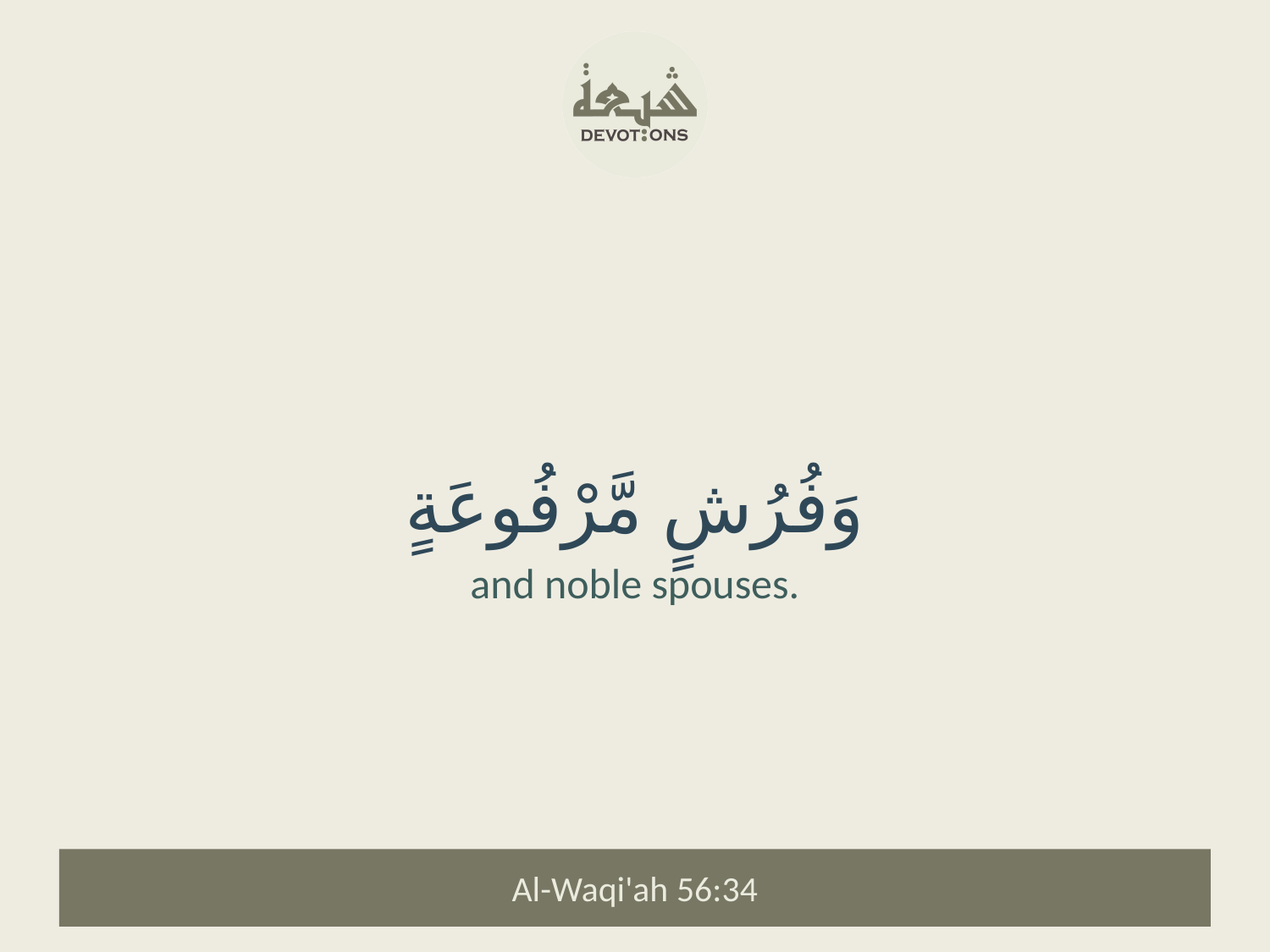

وَفُرُشٍ مَّرْفُوعَةٍ
and noble spouses.
Al-Waqi'ah 56:34